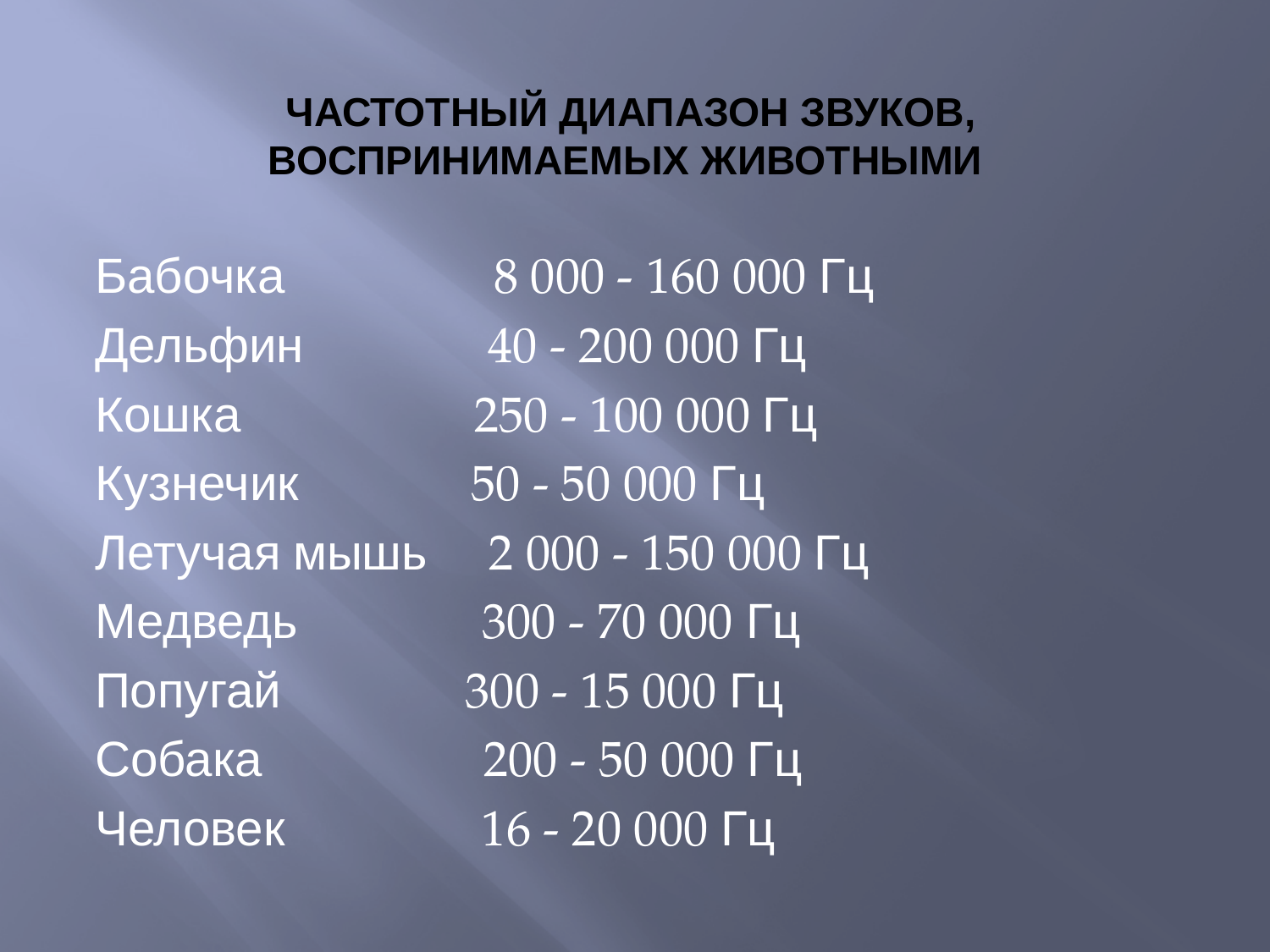

# ЧАСТОТНЫЙ ДИАПАЗОН ЗВУКОВ, ВОСПРИНИМАЕМЫХ ЖИВОТНЫМИ
Бабочка                 8 000 - 160 000 Гц
Дельфин               40 - 200 000 Гц
Кошка                   250 - 100 000 Гц
Кузнечик              50 - 50 000 Гц
Летучая мышь     2 000 - 150 000 Гц
Медведь               300 - 70 000 Гц
Попугай               300 - 15 000 Гц
Собака                  200 - 50 000 Гц
Человек                16 - 20 000 Гц